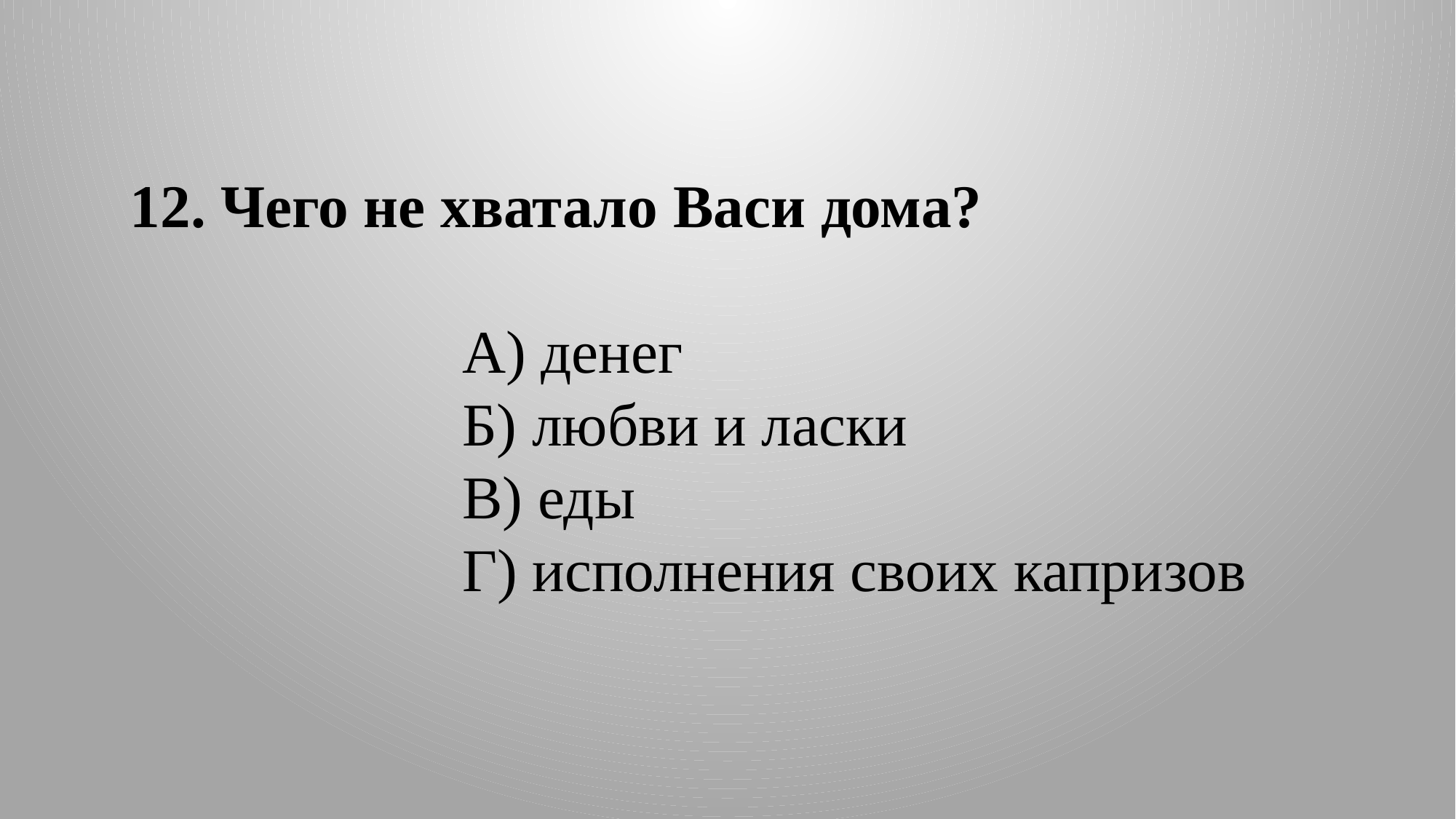

12. Чего не хватало Васи дома?

А) денег
Б) любви и ласки
В) еды
Г) исполнения своих капризов